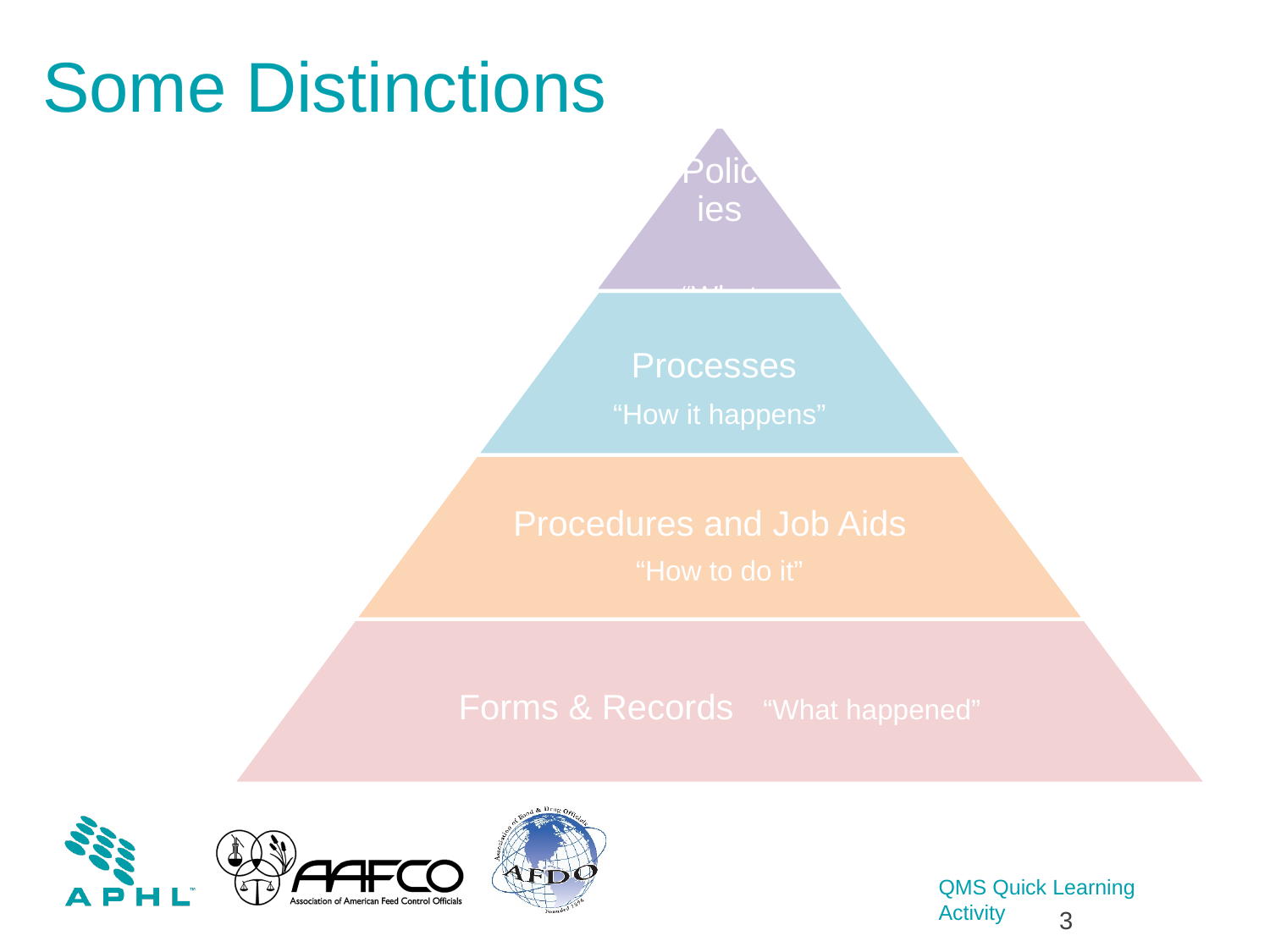

# Some Distinctions

Policies
 “What we do”
Processes
“How it happens”
Procedures and Job Aids
“How to do it”
Forms & Records   “What happened”